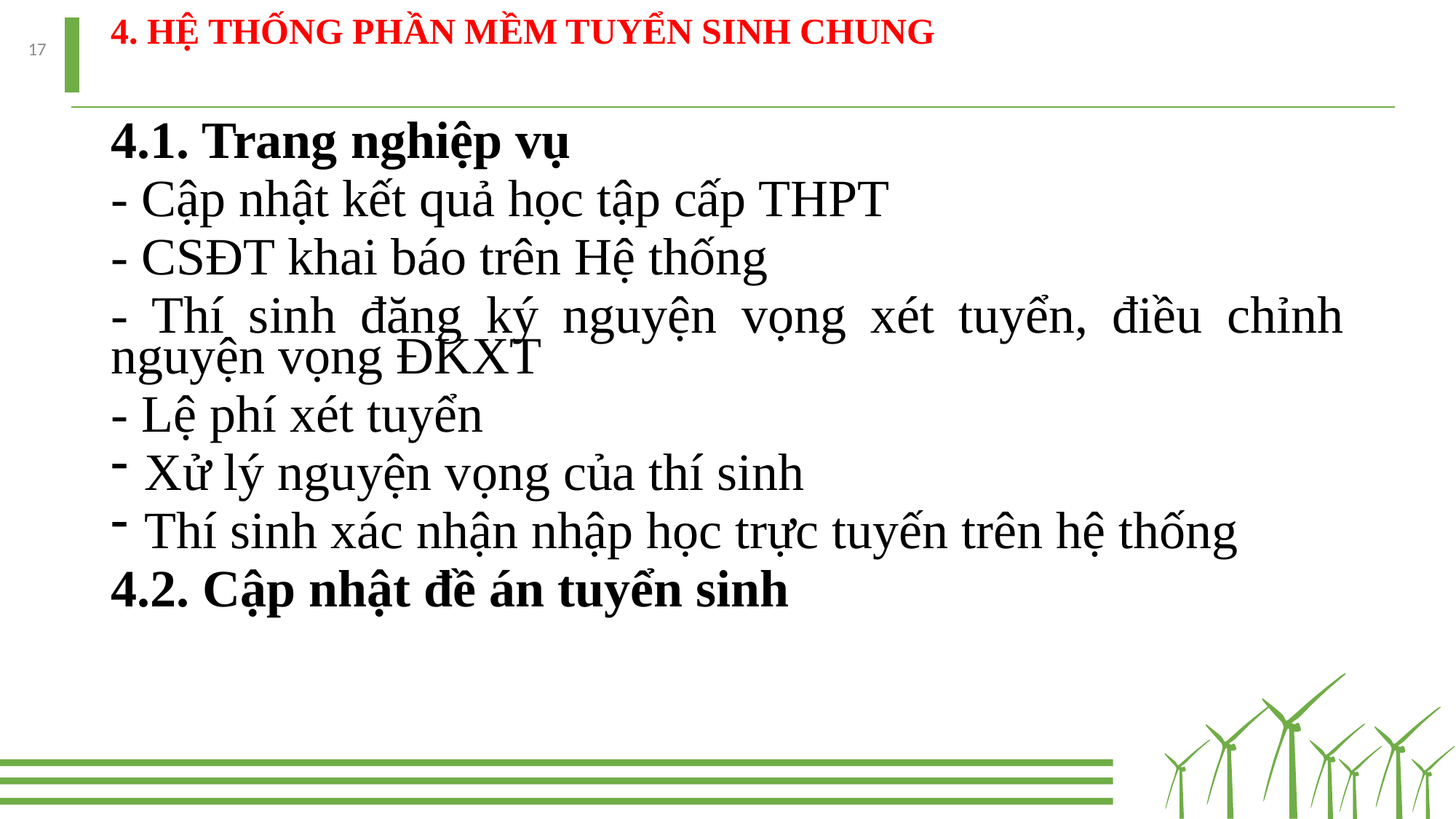

# 4. HỆ THỐNG PHẦN MỀM TUYỂN SINH CHUNG
17
4.1. Trang nghiệp vụ
- Cập nhật kết quả học tập cấp THPT
- CSĐT khai báo trên Hệ thống
- Thí sinh đăng ký nguyện vọng xét tuyển, điều chỉnh nguyện vọng ĐKXT
- Lệ phí xét tuyển
Xử lý nguyện vọng của thí sinh
Thí sinh xác nhận nhập học trực tuyến trên hệ thống
4.2. Cập nhật đề án tuyển sinh